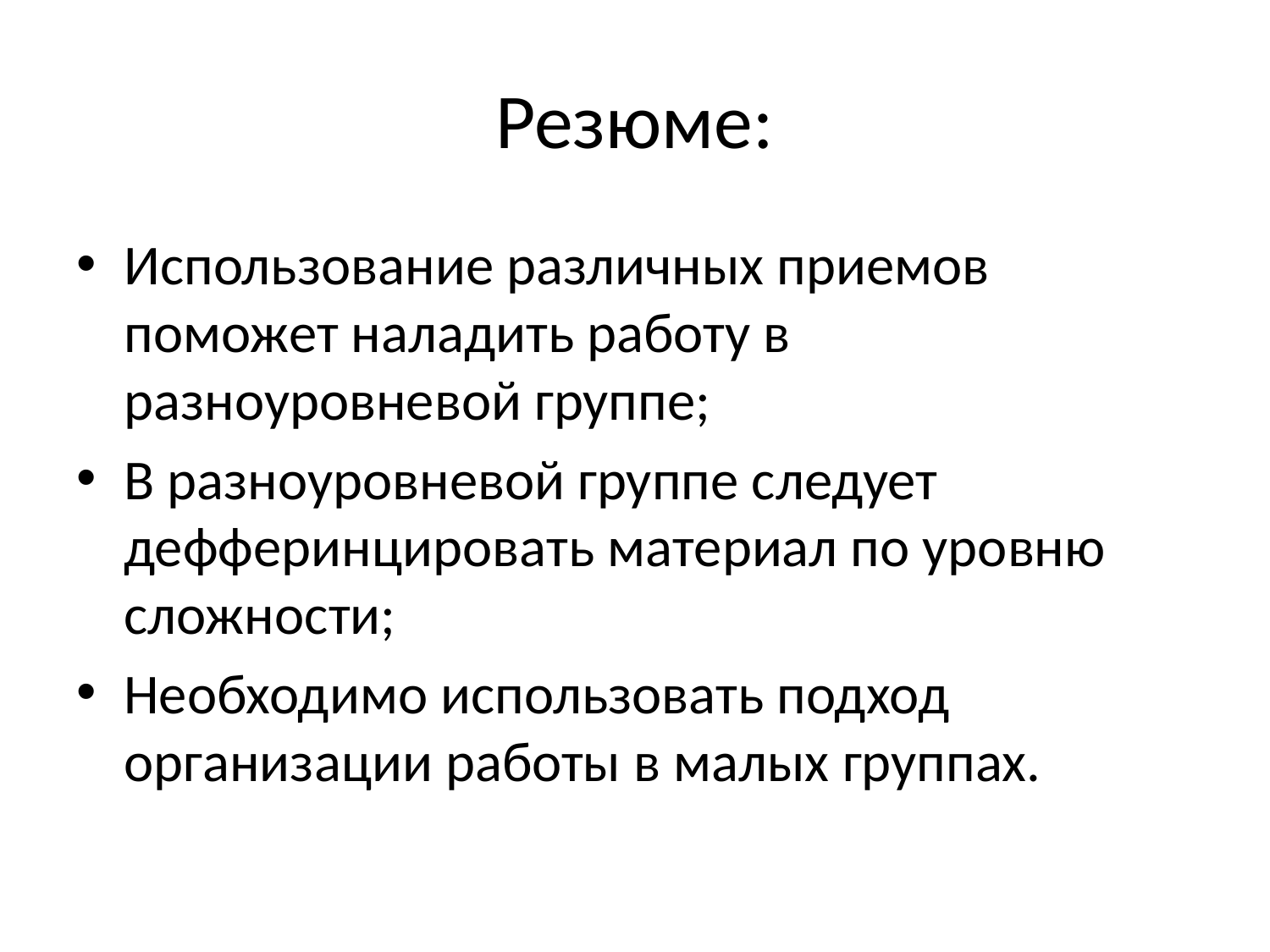

# Резюме:
Использование различных приемов поможет наладить работу в разноуровневой группе;
В разноуровневой группе следует дефферинцировать материал по уровню сложности;
Необходимо использовать подход организации работы в малых группах.